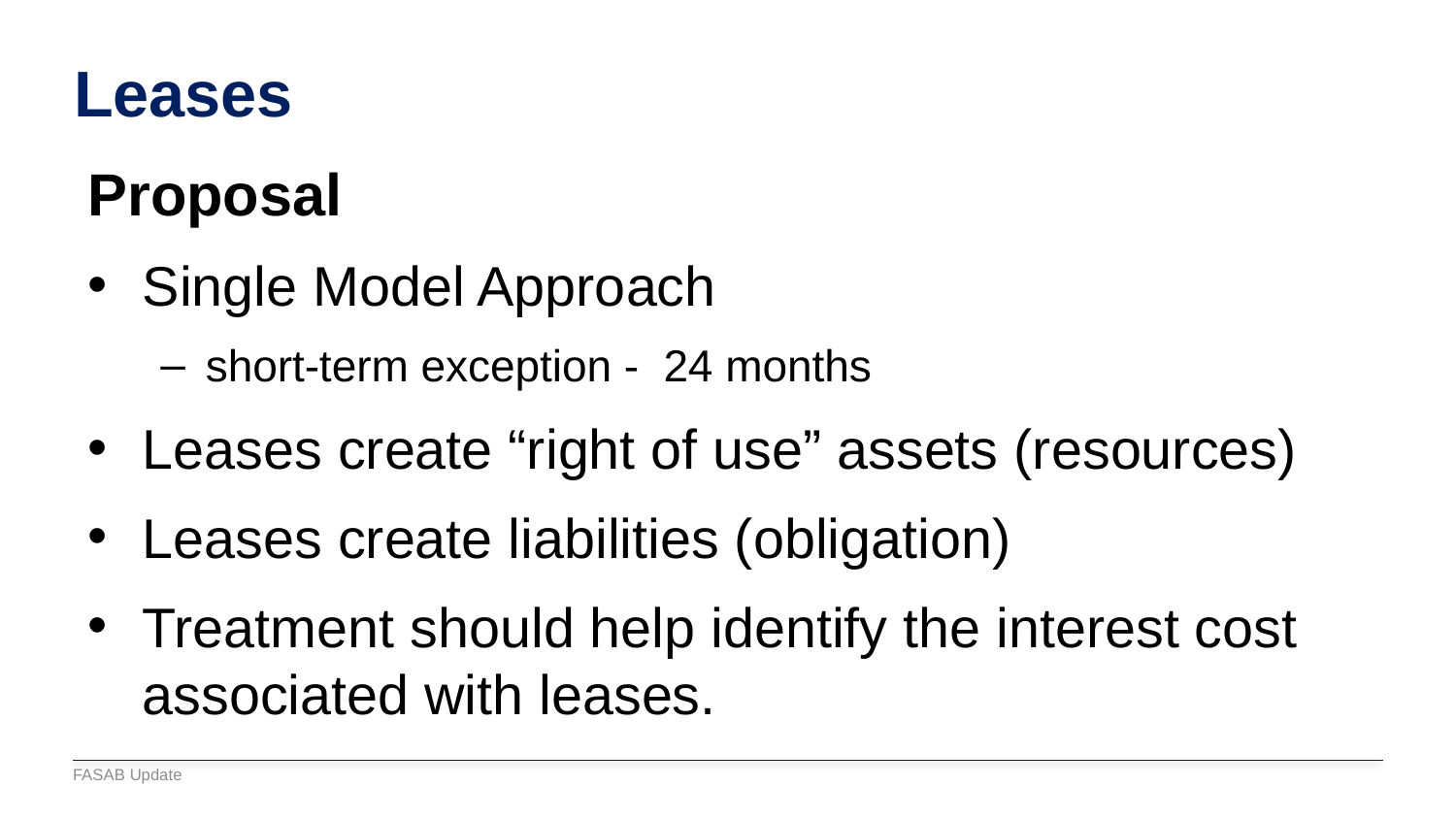

# Leases
Proposal
Single Model Approach
short-term exception -  24 months
Leases create “right of use” assets (resources)
Leases create liabilities (obligation)
Treatment should help identify the interest cost associated with leases.
FASAB Update